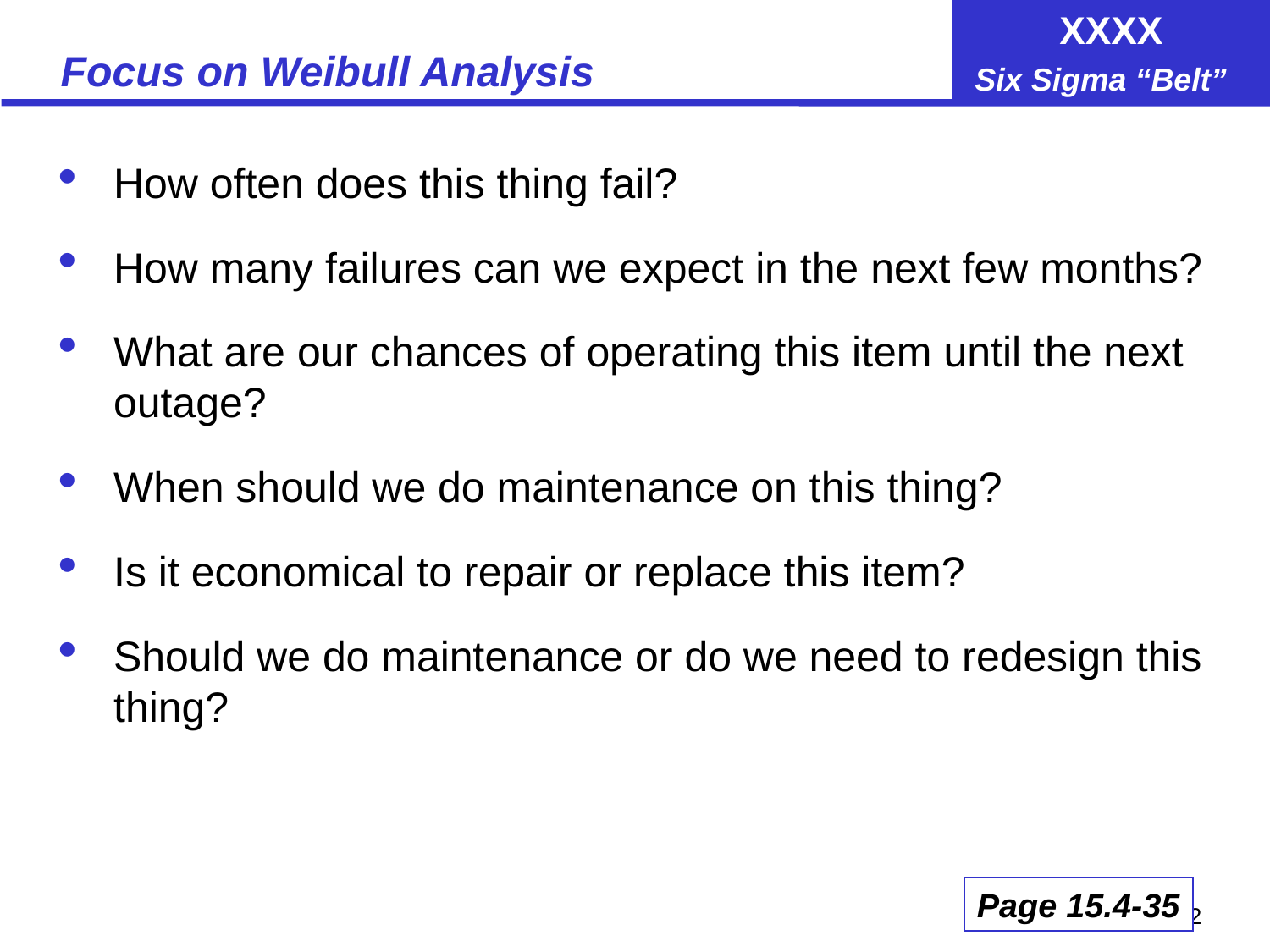

# Focus on Weibull Analysis
How often does this thing fail?
How many failures can we expect in the next few months?
What are our chances of operating this item until the next outage?
When should we do maintenance on this thing?
Is it economical to repair or replace this item?
Should we do maintenance or do we need to redesign this thing?
Page 15.4-35